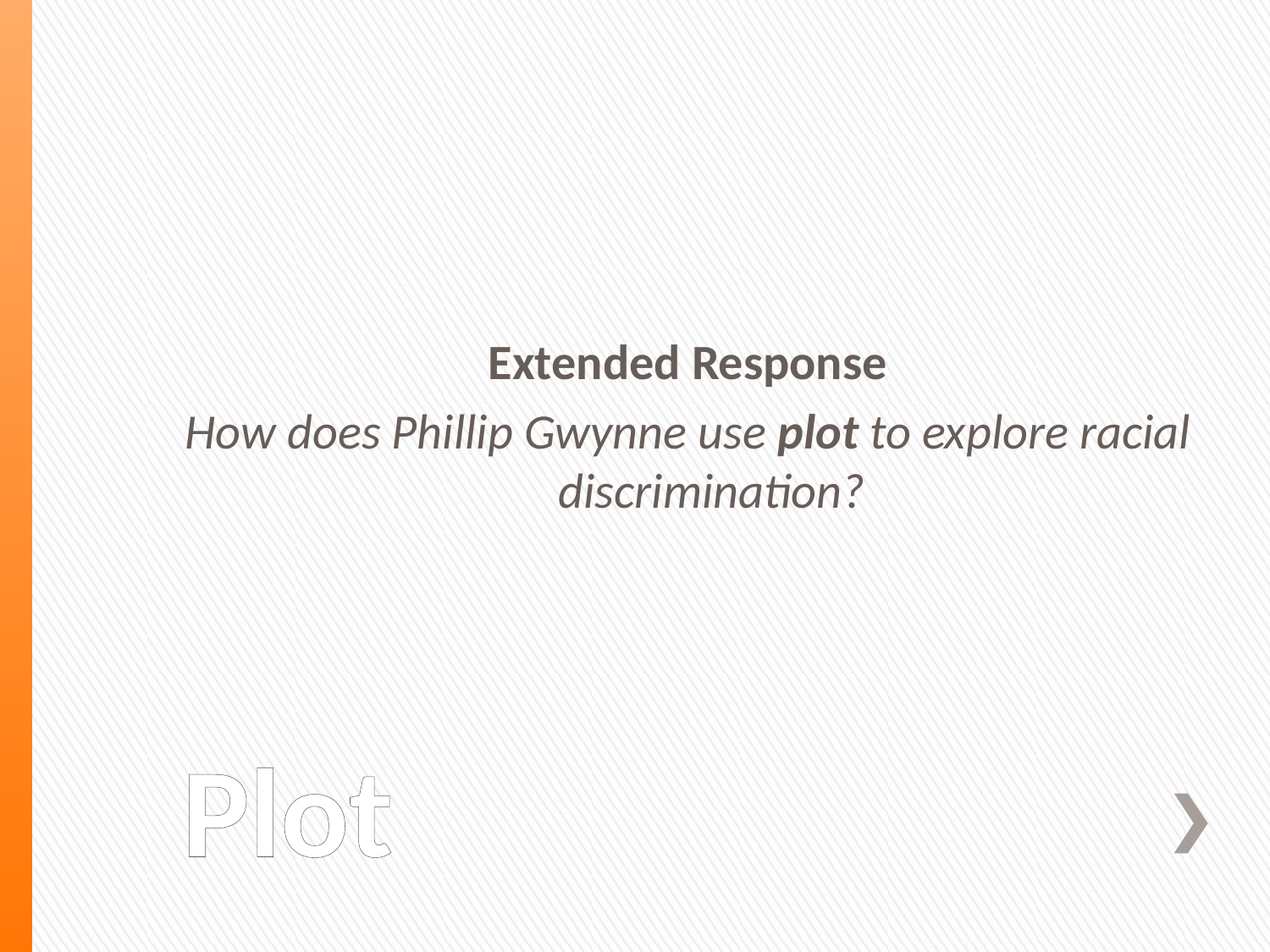

Extended Response
How does Phillip Gwynne use plot to explore racial discrimination?
# Plot